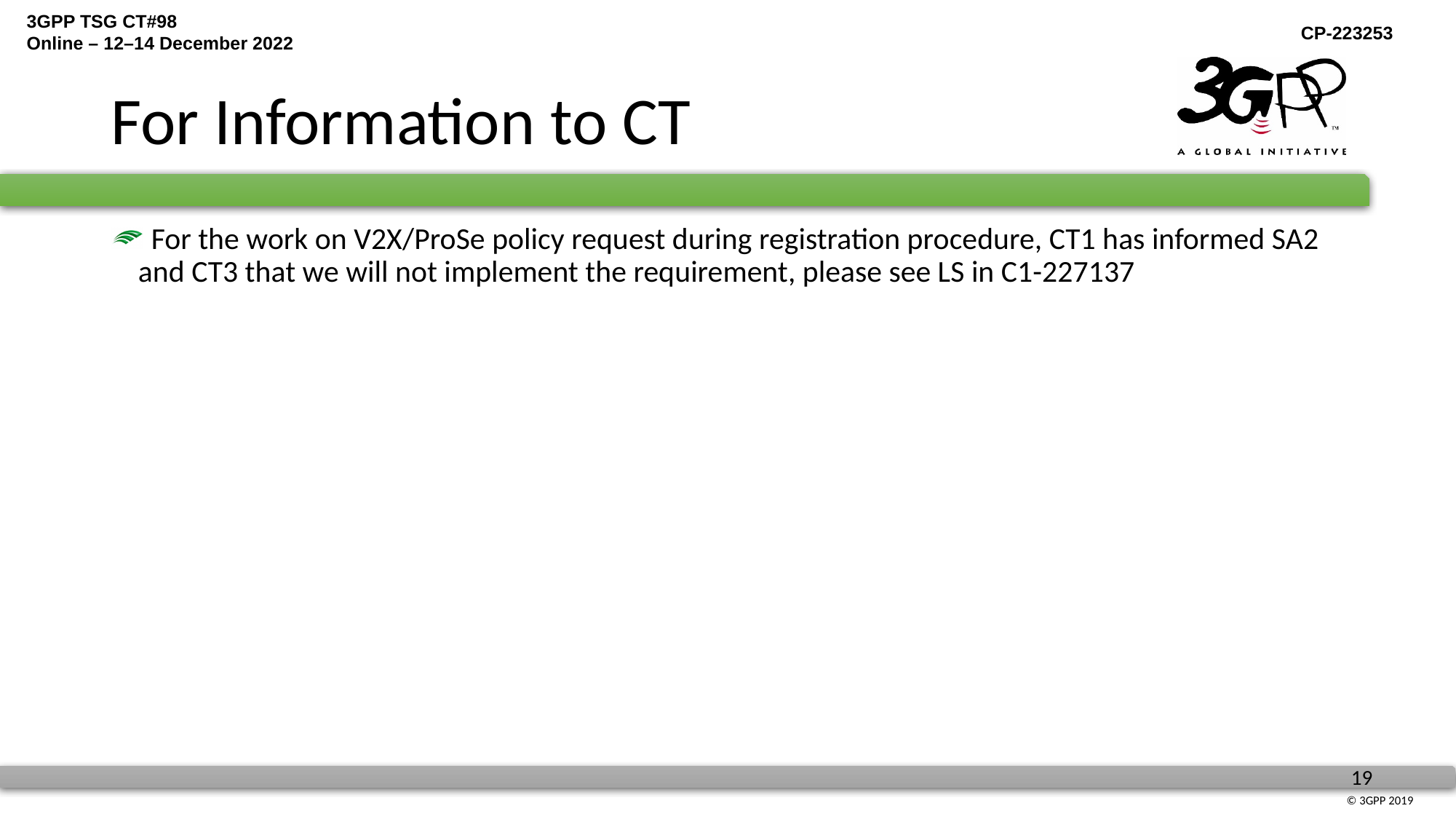

# For Information to CT
 For the work on V2X/ProSe policy request during registration procedure, CT1 has informed SA2 and CT3 that we will not implement the requirement, please see LS in C1-227137